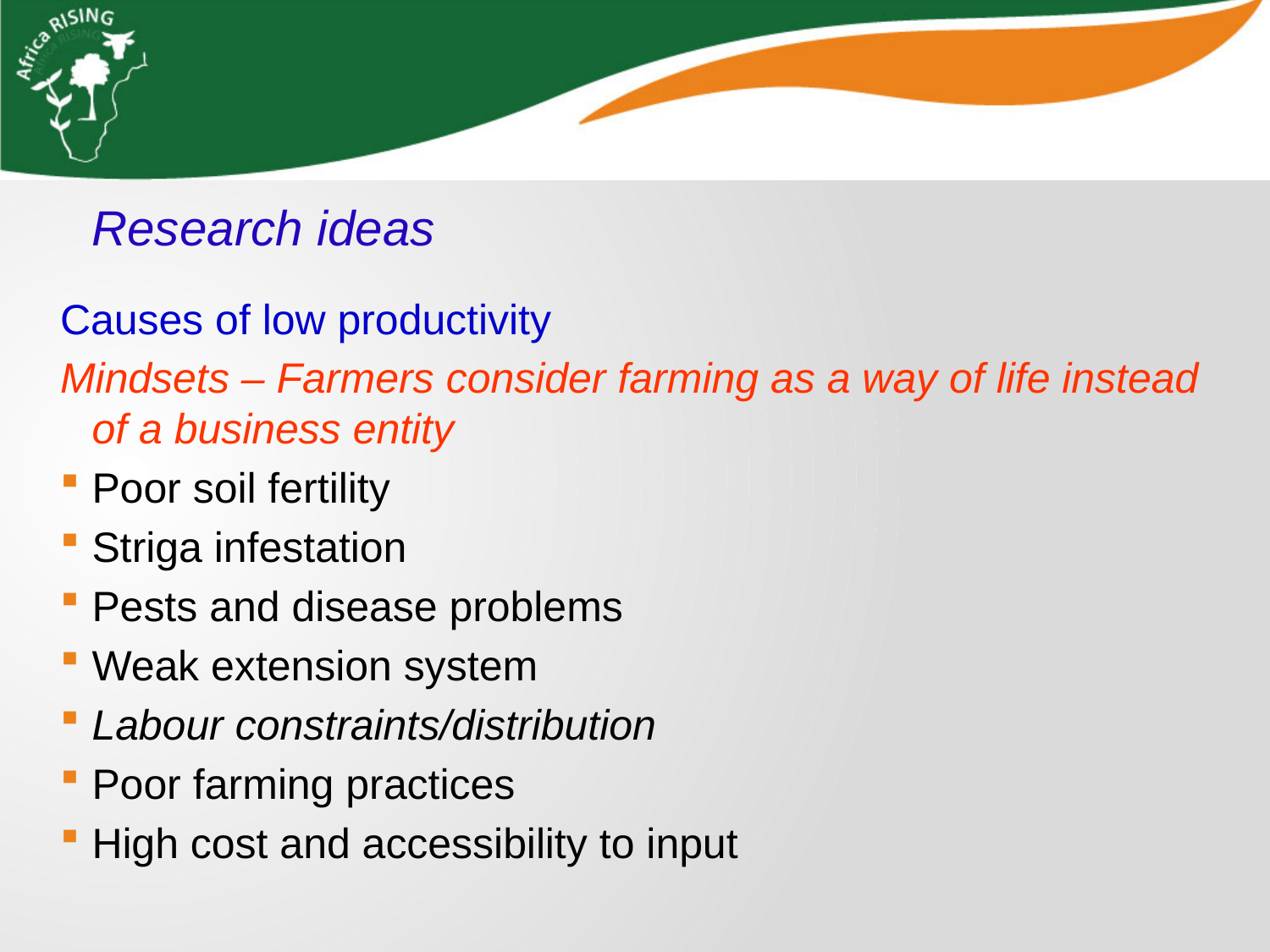

Research ideas
Causes of low productivity
Mindsets – Farmers consider farming as a way of life instead of a business entity
Poor soil fertility
Striga infestation
Pests and disease problems
Weak extension system
Labour constraints/distribution
Poor farming practices
High cost and accessibility to input